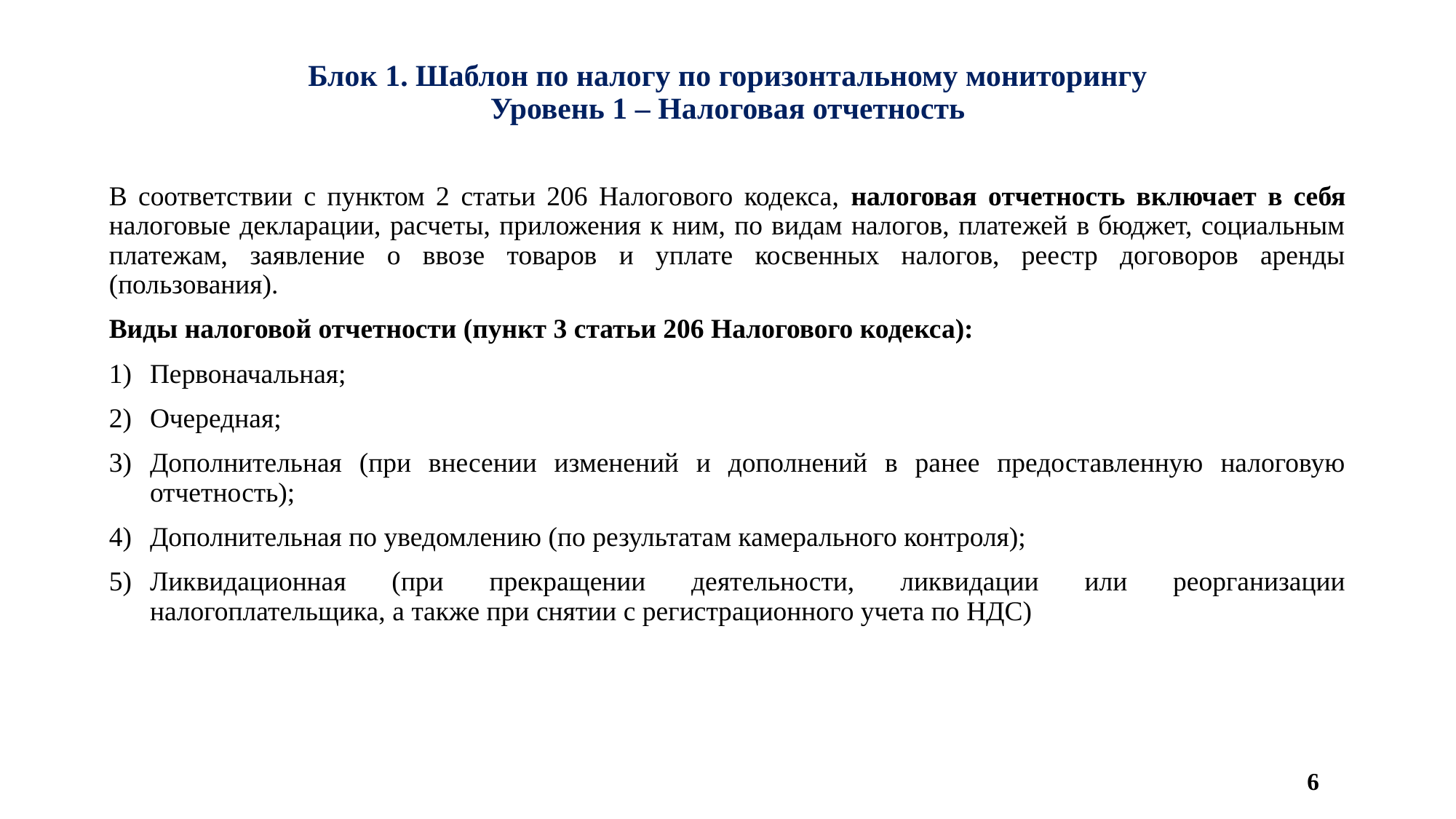

# Блок 1. Шаблон по налогу по горизонтальному мониторингу Уровень 1 – Налоговая отчетность
В соответствии с пунктом 2 статьи 206 Налогового кодекса, налоговая отчетность включает в себя налоговые декларации, расчеты, приложения к ним, по видам налогов, платежей в бюджет, социальным платежам, заявление о ввозе товаров и уплате косвенных налогов, реестр договоров аренды (пользования).
Виды налоговой отчетности (пункт 3 статьи 206 Налогового кодекса):
Первоначальная;
Очередная;
Дополнительная (при внесении изменений и дополнений в ранее предоставленную налоговую отчетность);
Дополнительная по уведомлению (по результатам камерального контроля);
Ликвидационная (при прекращении деятельности, ликвидации или реорганизации налогоплательщика, а также при снятии с регистрационного учета по НДС)

6